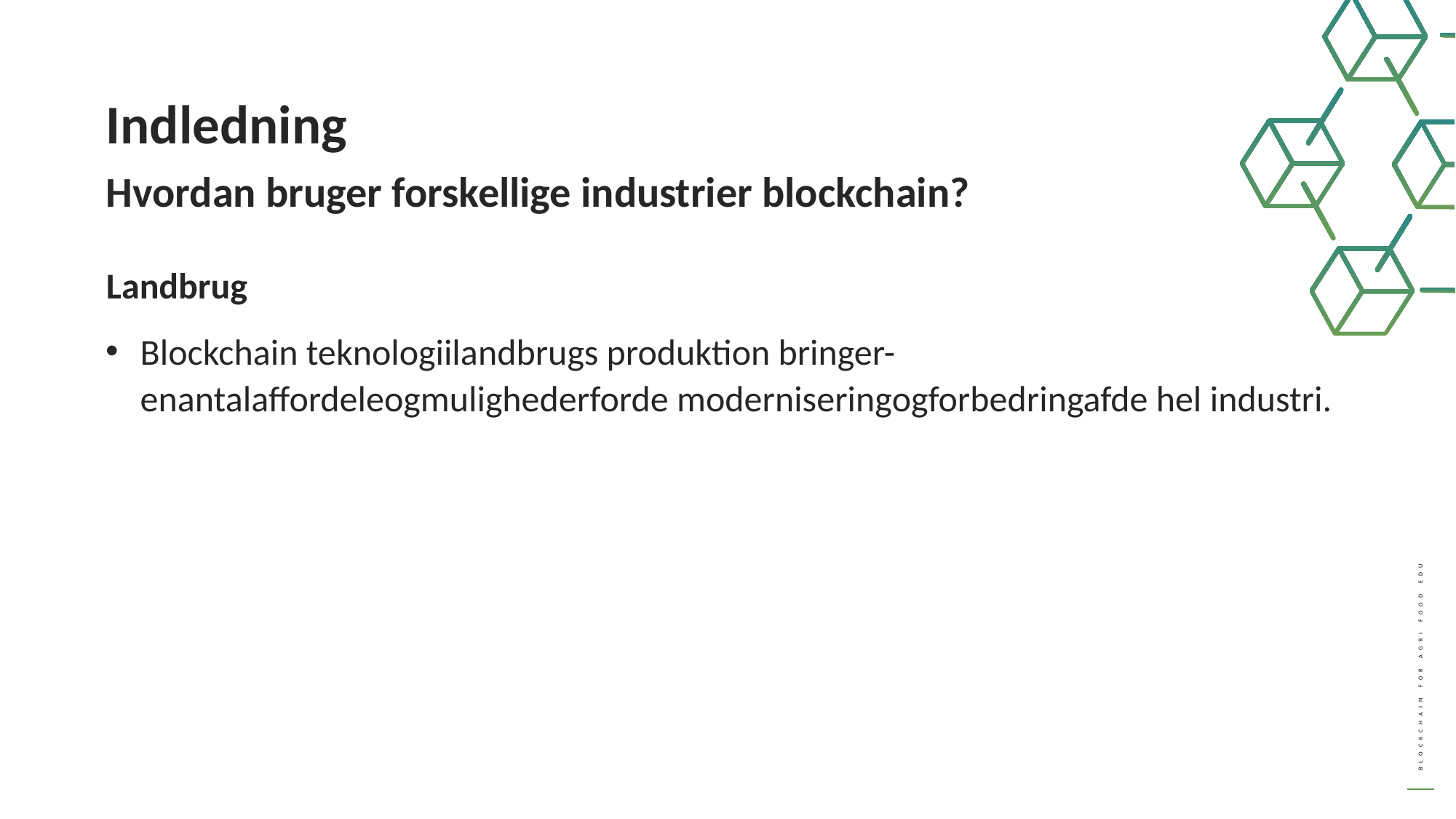

Indledning
Hvordan bruger forskellige industrier blockchain?
Landbrug
Blockchain teknologiilandbrugs produktion bringer-enantalaffordeleogmulighederforde moderniseringogforbedringafde hel industri.